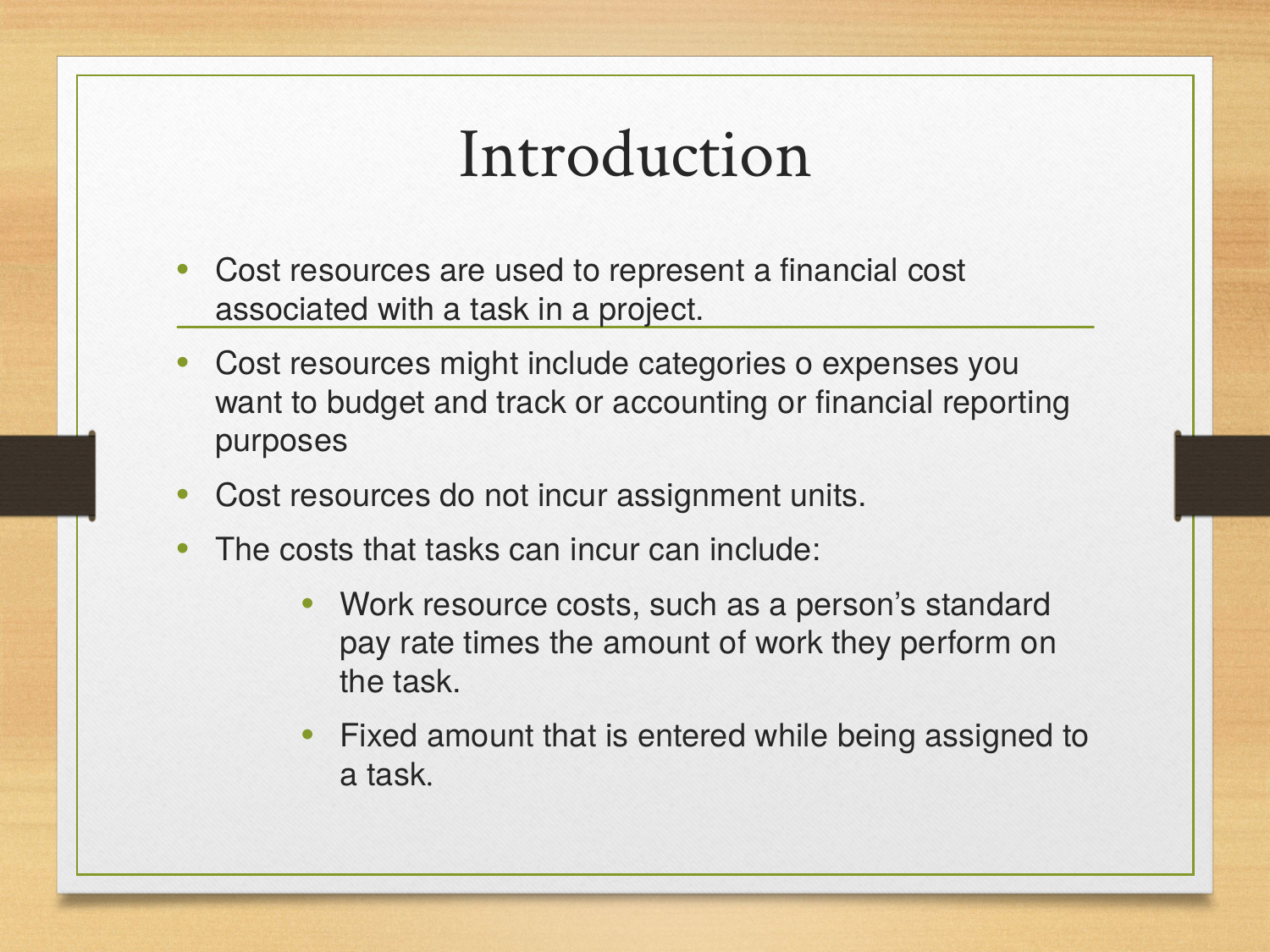

# Introduction
Cost resources are used to represent a financial cost associated with a task in a project.
Cost resources might include categories o expenses you want to budget and track or accounting or financial reporting purposes
Cost resources do not incur assignment units.
The costs that tasks can incur can include:
Work resource costs, such as a person’s standard pay rate times the amount of work they perform on the task.
Fixed amount that is entered while being assigned to a task.